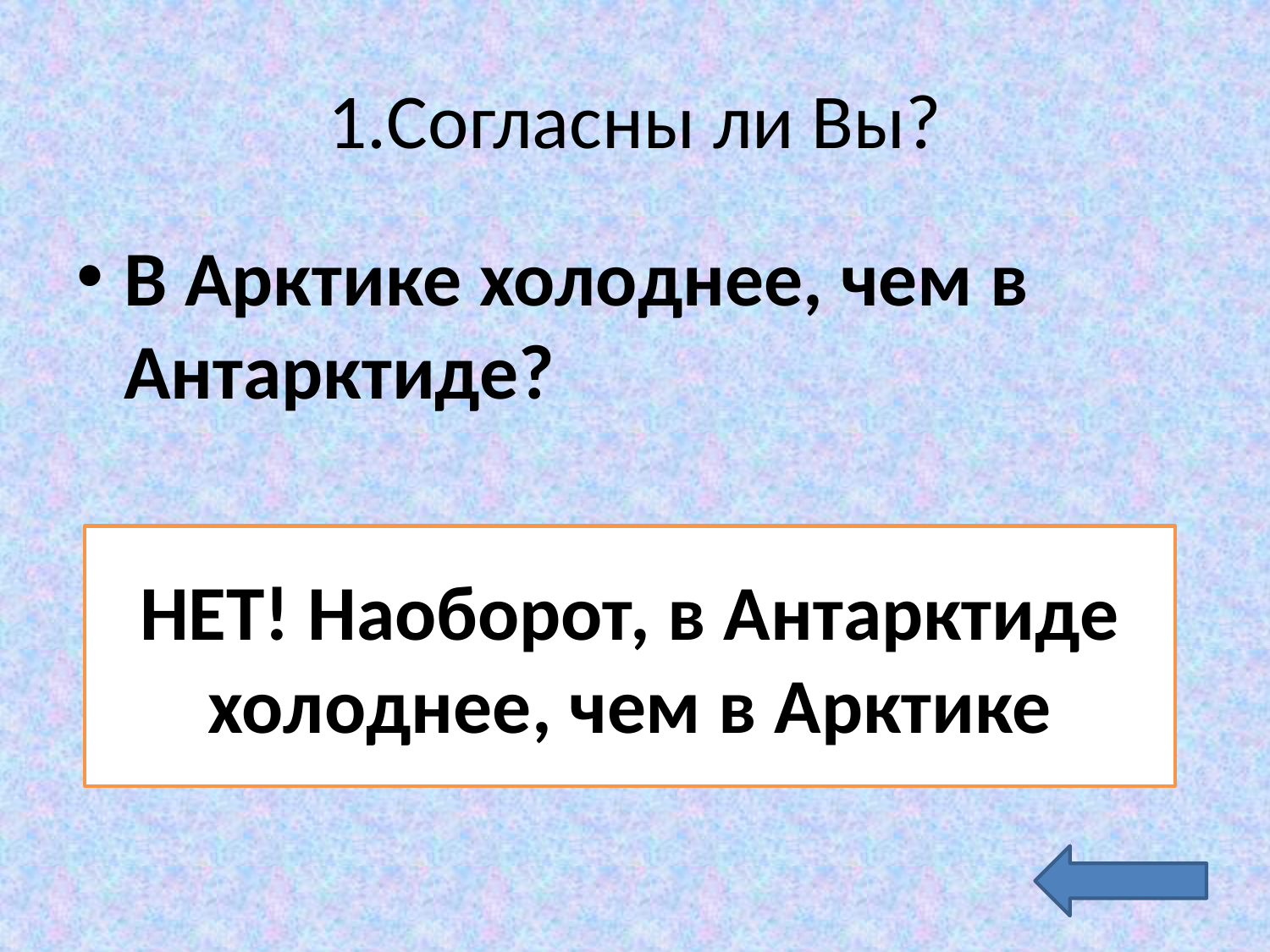

# 1.Согласны ли Вы?
В Арктике холоднее, чем в Антарктиде?
НЕТ! Наоборот, в Антарктиде холоднее, чем в Арктике